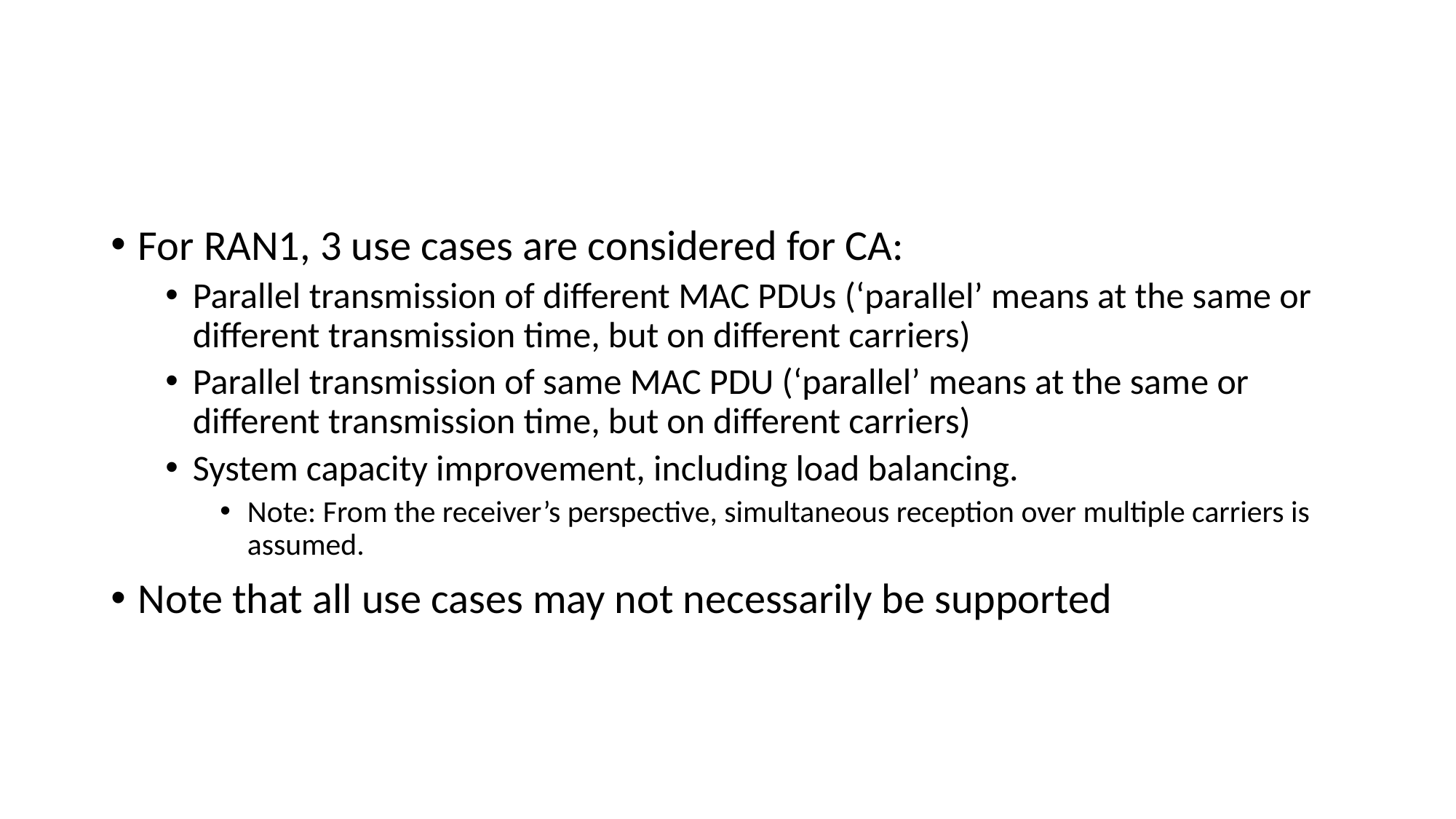

#
For RAN1, 3 use cases are considered for CA:
Parallel transmission of different MAC PDUs (‘parallel’ means at the same or different transmission time, but on different carriers)
Parallel transmission of same MAC PDU (‘parallel’ means at the same or different transmission time, but on different carriers)
System capacity improvement, including load balancing.
Note: From the receiver’s perspective, simultaneous reception over multiple carriers is assumed.
Note that all use cases may not necessarily be supported